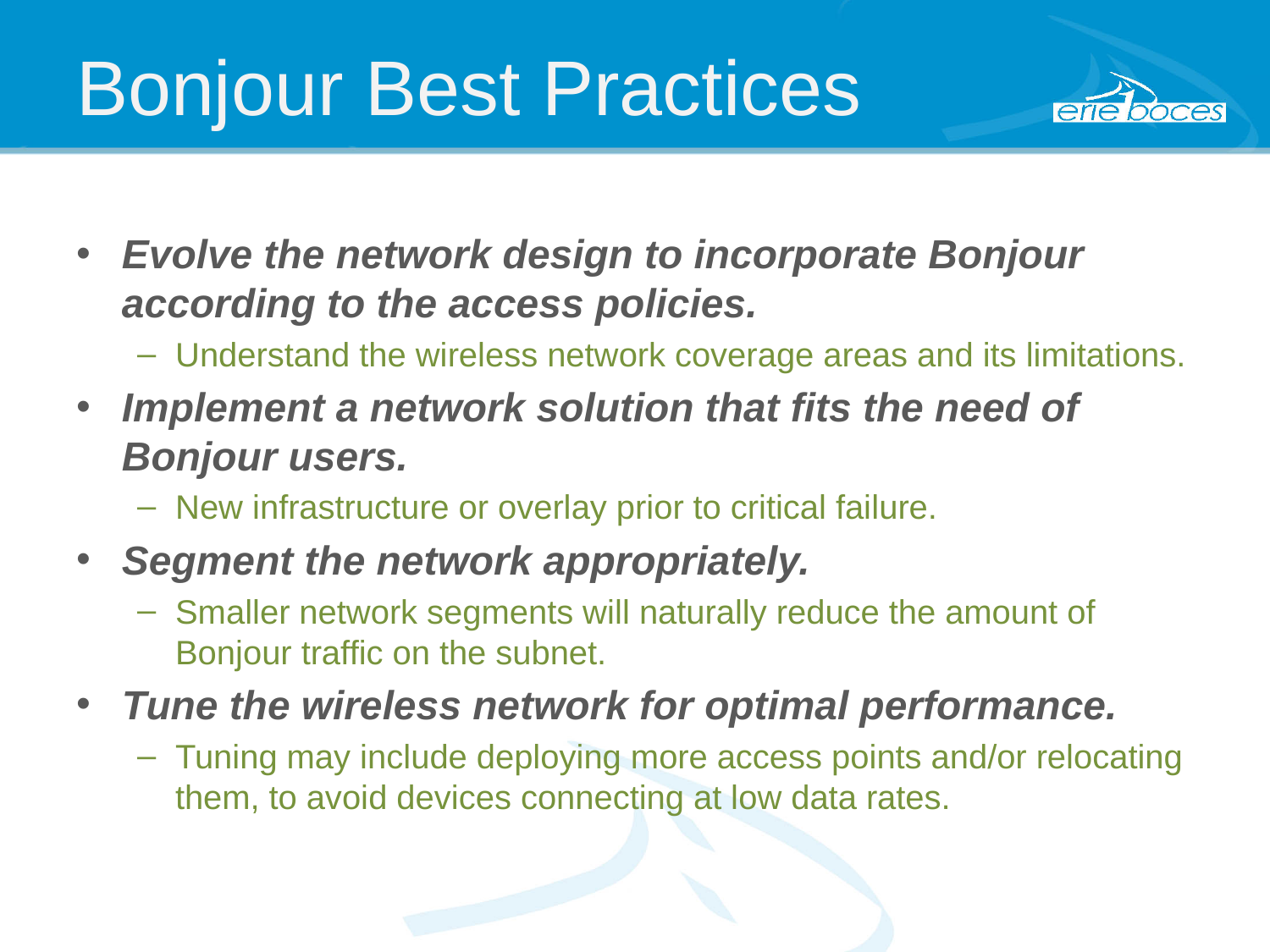

# Bonjour Best Practices
Evolve the network design to incorporate Bonjour according to the access policies.
Understand the wireless network coverage areas and its limitations.
Implement a network solution that fits the need of Bonjour users.
New infrastructure or overlay prior to critical failure.
Segment the network appropriately.
Smaller network segments will naturally reduce the amount of Bonjour traffic on the subnet.
Tune the wireless network for optimal performance.
Tuning may include deploying more access points and/or relocating them, to avoid devices connecting at low data rates.